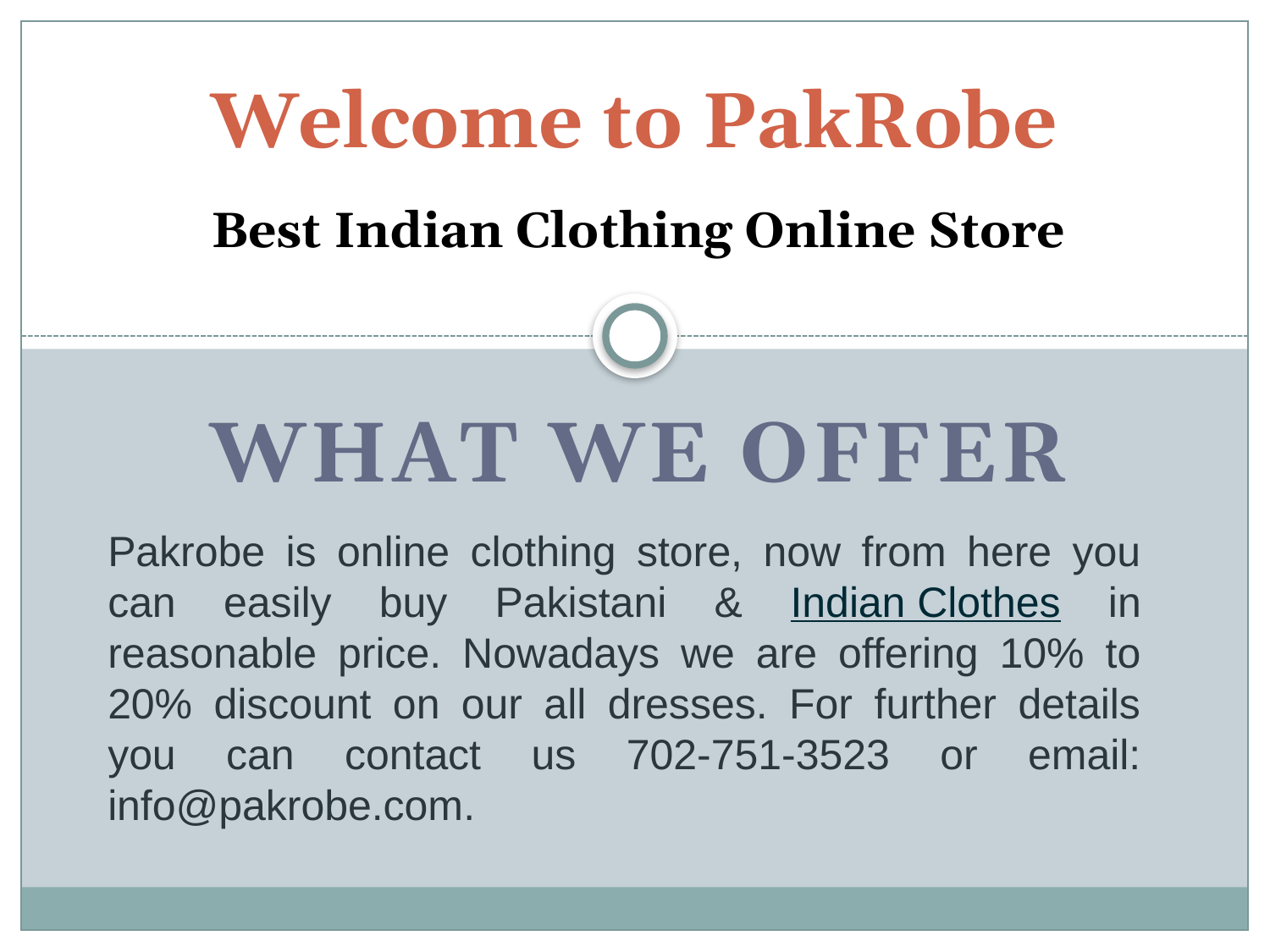

# Welcome to PakRobe
Best Indian Clothing Online Store
What we offer
Pakrobe is online clothing store, now from here you can easily buy Pakistani & Indian Clothes in reasonable price. Nowadays we are offering 10% to 20% discount on our all dresses. For further details you can contact us 702-751-3523 or email: info@pakrobe.com.